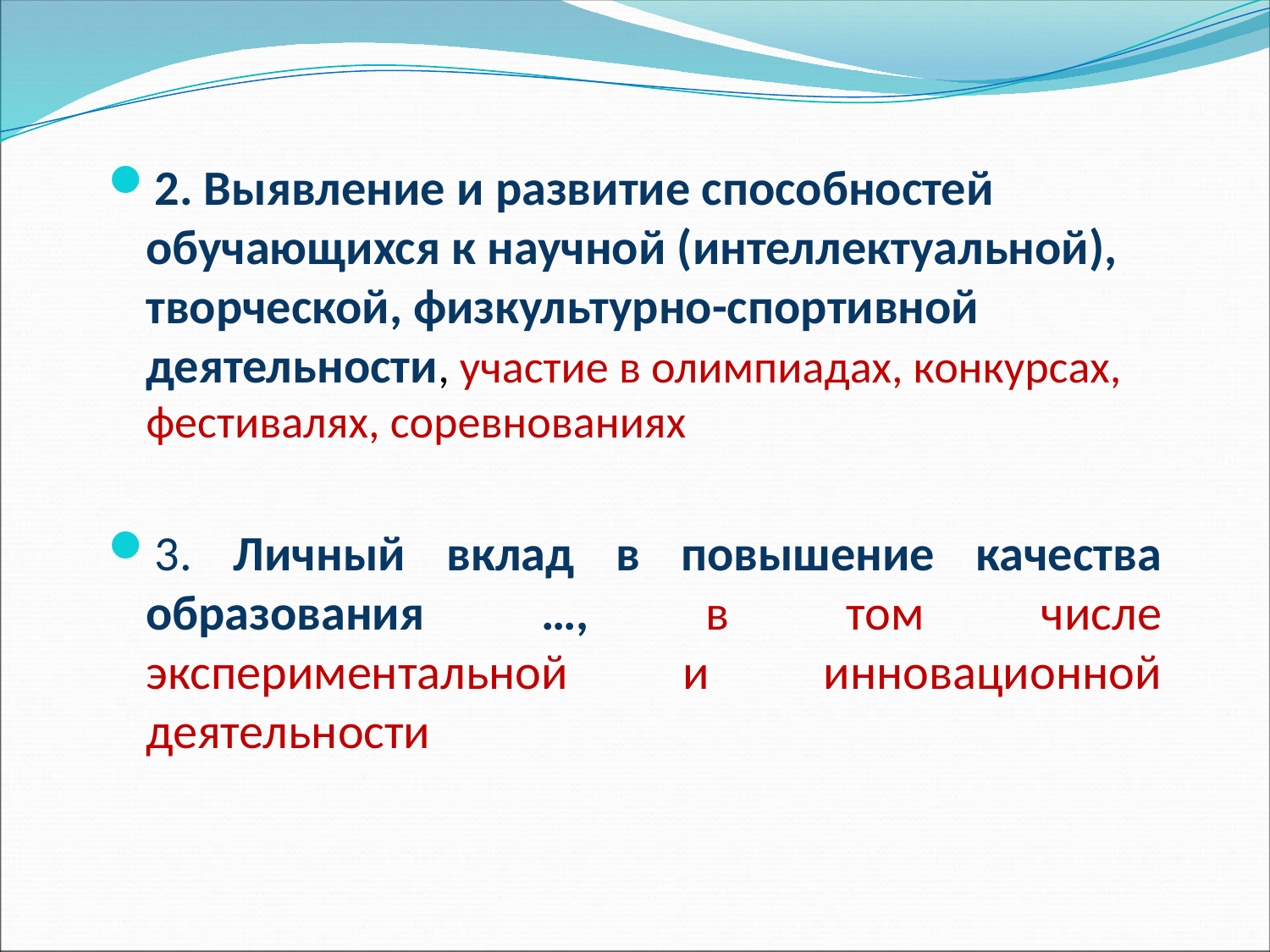

# 2. Выявление и развитие способностей обучающихся к научной (интеллектуальной), творческой, физкультурно-спортивной деятельности, участие в олимпиадах, конкурсах, фестивалях, соревнованиях

3. Личный вклад в повышение качества образования …, в том числе экспериментальной и инновационной деятельности